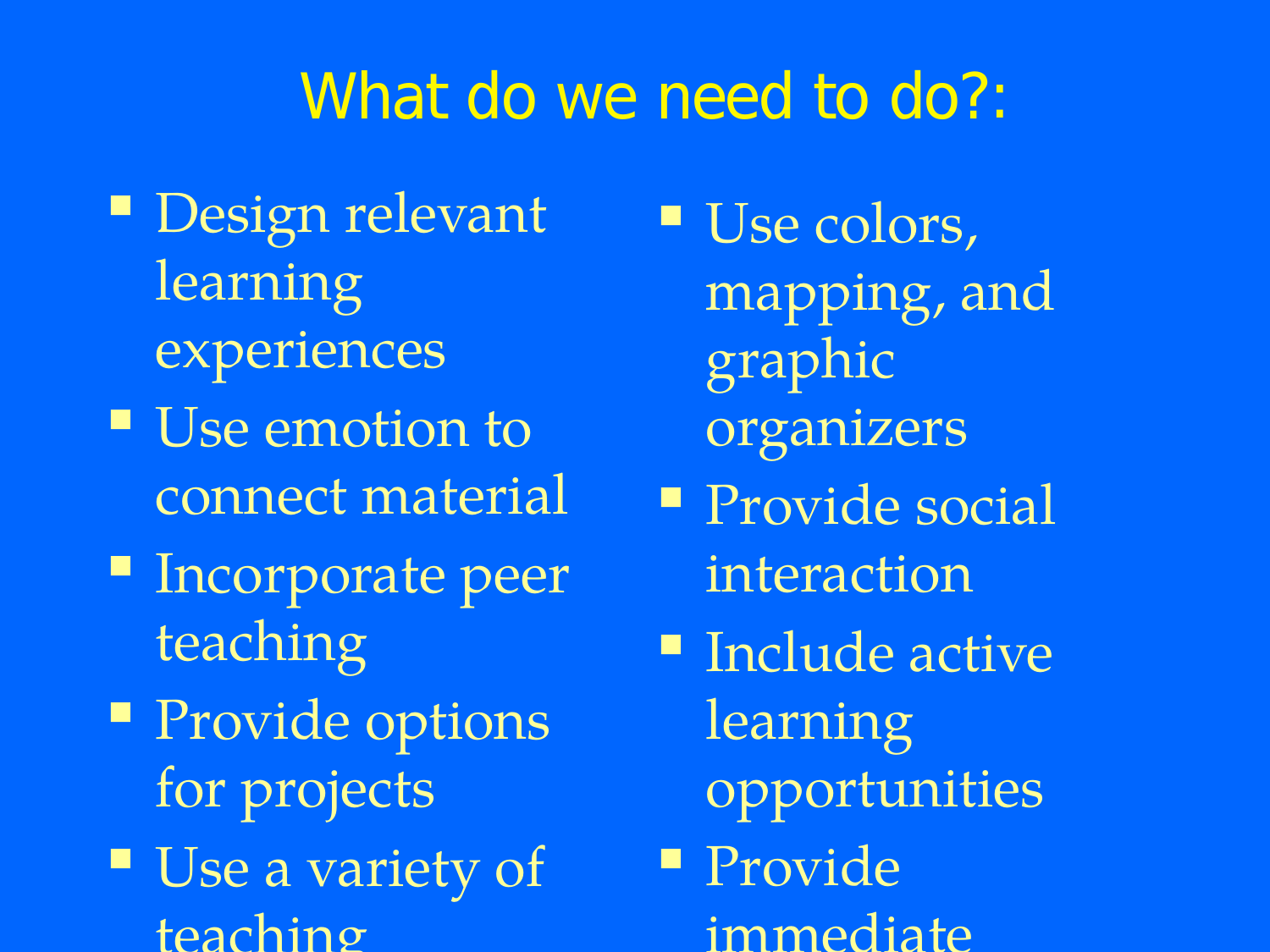

# What do we need to do?:
Design relevant learning experiences
Use emotion to connect material
Incorporate peer teaching
Provide options for projects
Use a variety of teaching strategies (UDL Principles & PBL)

Use colors, mapping, and graphic organizers
Provide social interaction
Include active learning opportunities
Provide immediate feedback
8